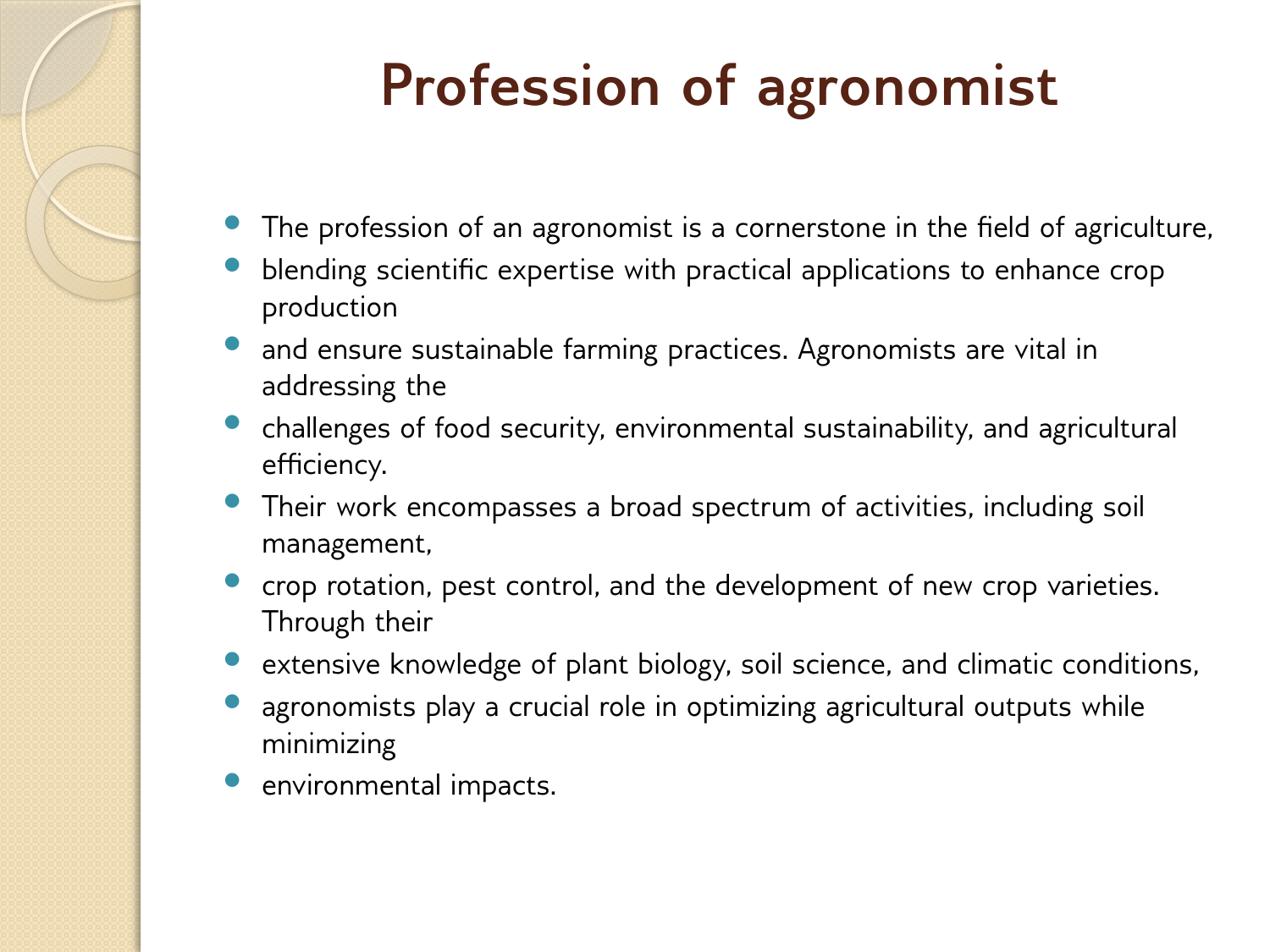

# Profession of agronomist
The profession of an agronomist is a cornerstone in the field of agriculture,
blending scientific expertise with practical applications to enhance crop production
and ensure sustainable farming practices. Agronomists are vital in addressing the
challenges of food security, environmental sustainability, and agricultural efficiency.
Their work encompasses a broad spectrum of activities, including soil management,
crop rotation, pest control, and the development of new crop varieties. Through their
extensive knowledge of plant biology, soil science, and climatic conditions,
agronomists play a crucial role in optimizing agricultural outputs while minimizing
environmental impacts.